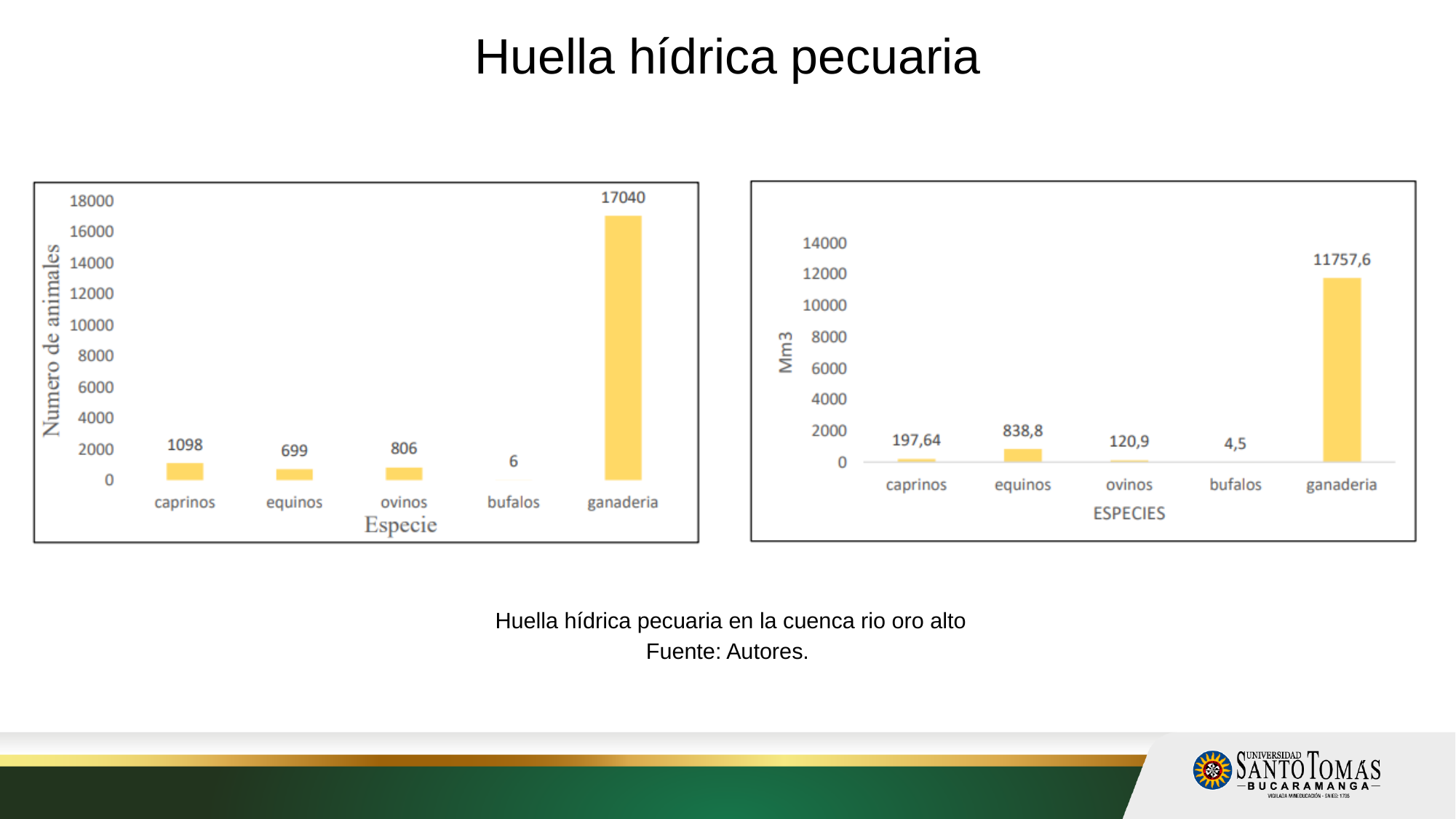

Huella hídrica pecuaria

 Huella hídrica pecuaria en la cuenca rio oro alto
Fuente: Autores.